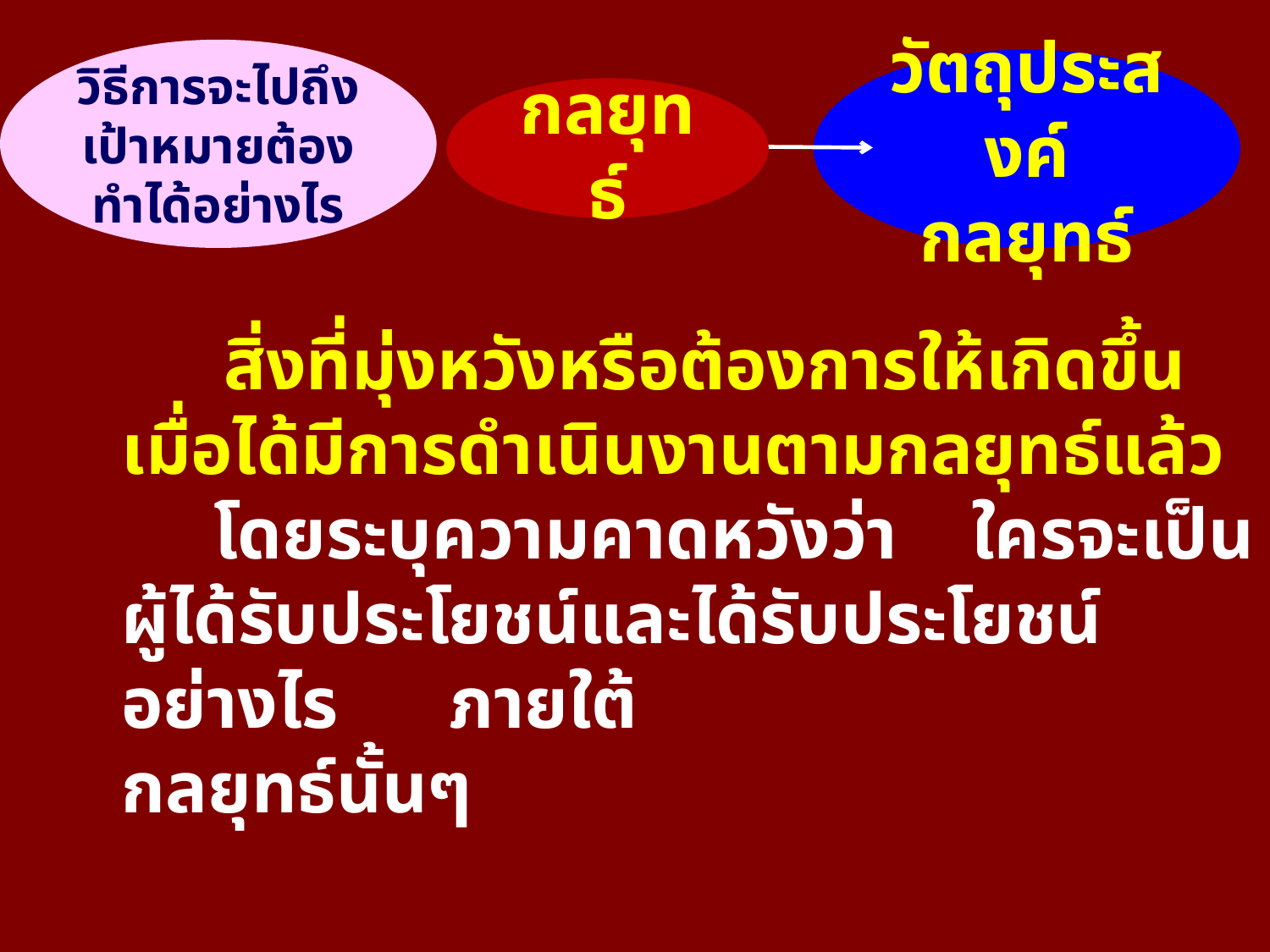

วิธีการจะไปถึงเป้าหมายต้องทำได้อย่างไร
วัตถุประสงค์กลยุทธ์
กลยุทธ์
       สิ่งที่มุ่งหวังหรือต้องการให้เกิดขึ้น เมื่อได้มีการดำเนินงานตามกลยุทธ์แล้ว
     โดยระบุความคาดหวังว่า    ใครจะเป็นผู้ได้รับประโยชน์และได้รับประโยชน์อย่างไร      ภายใต้
กลยุทธ์นั้นๆ